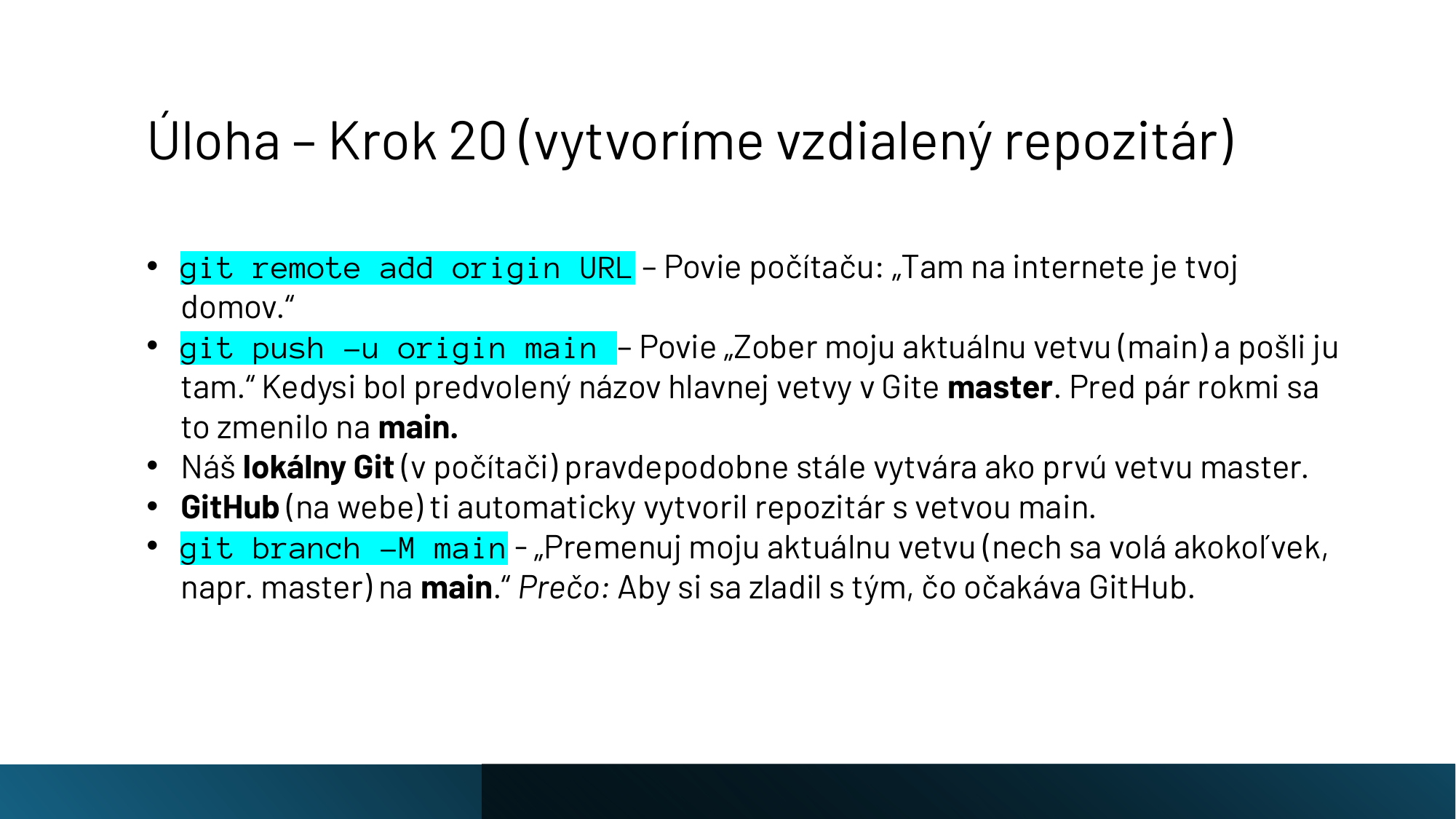

# Úloha – Krok 20 (vytvoríme vzdialený repozitár)
git remote add origin URL – Povie počítaču: „Tam na internete je tvoj domov.“
git push -u origin main – Povie „Zober moju aktuálnu vetvu (main) a pošli ju tam.“ Kedysi bol predvolený názov hlavnej vetvy v Gite master. Pred pár rokmi sa to zmenilo na main.
Náš lokálny Git (v počítači) pravdepodobne stále vytvára ako prvú vetvu master.
GitHub (na webe) ti automaticky vytvoril repozitár s vetvou main.
git branch -M main - „Premenuj moju aktuálnu vetvu (nech sa volá akokoľvek, napr. master) na main.“ Prečo: Aby si sa zladil s tým, čo očakáva GitHub.